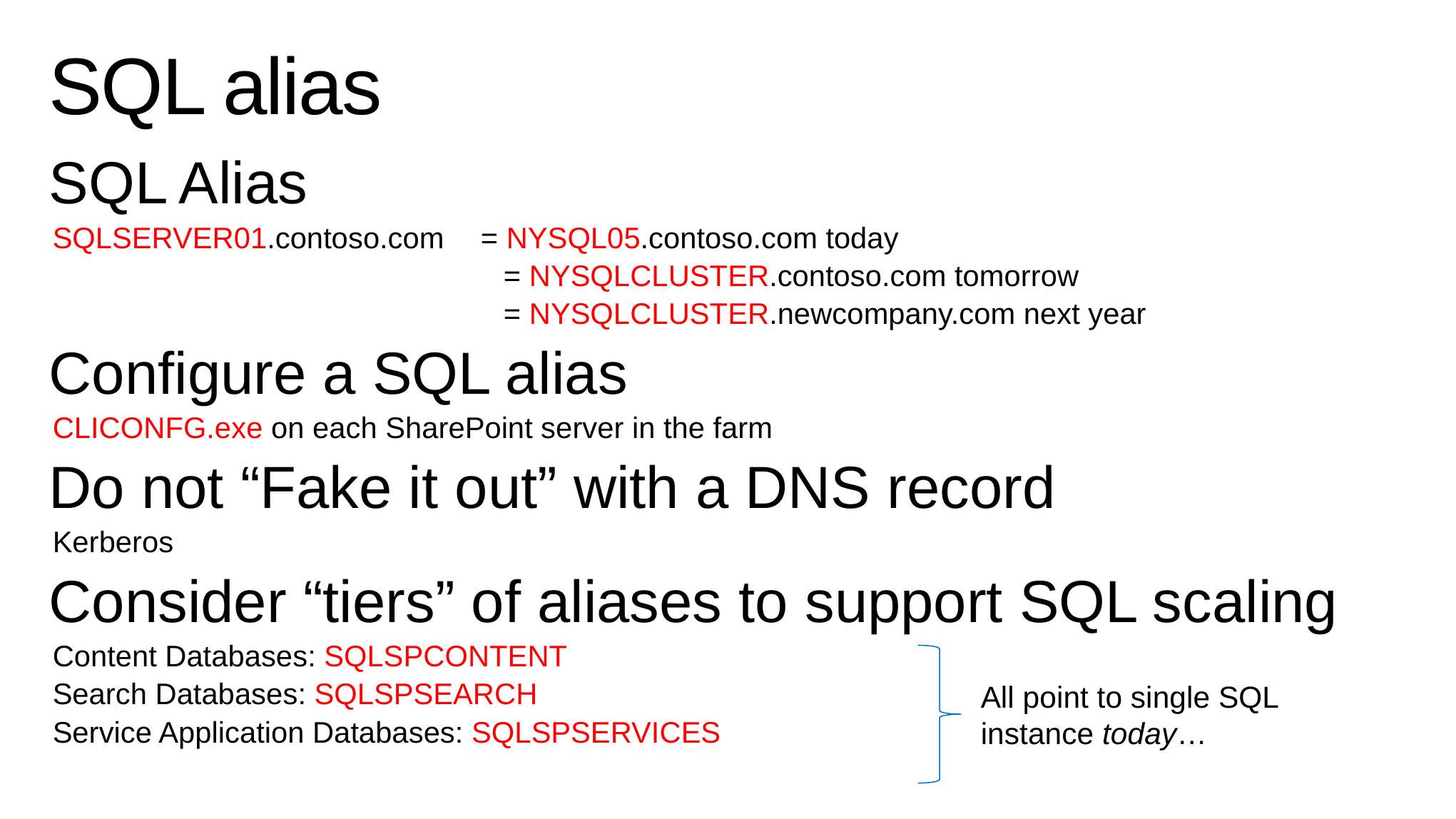

# SQL alias
SQL Alias
SQLSERVER01.contoso.com 	= NYSQL05.contoso.com today
				= NYSQLCLUSTER.contoso.com tomorrow
				= NYSQLCLUSTER.newcompany.com next year
Configure a SQL alias
CLICONFG.exe on each SharePoint server in the farm
Do not “Fake it out” with a DNS record
Kerberos
Consider “tiers” of aliases to support SQL scaling
Content Databases: SQLSPCONTENT
Search Databases: SQLSPSEARCH
Service Application Databases: SQLSPSERVICES

All point to single SQL instance today…